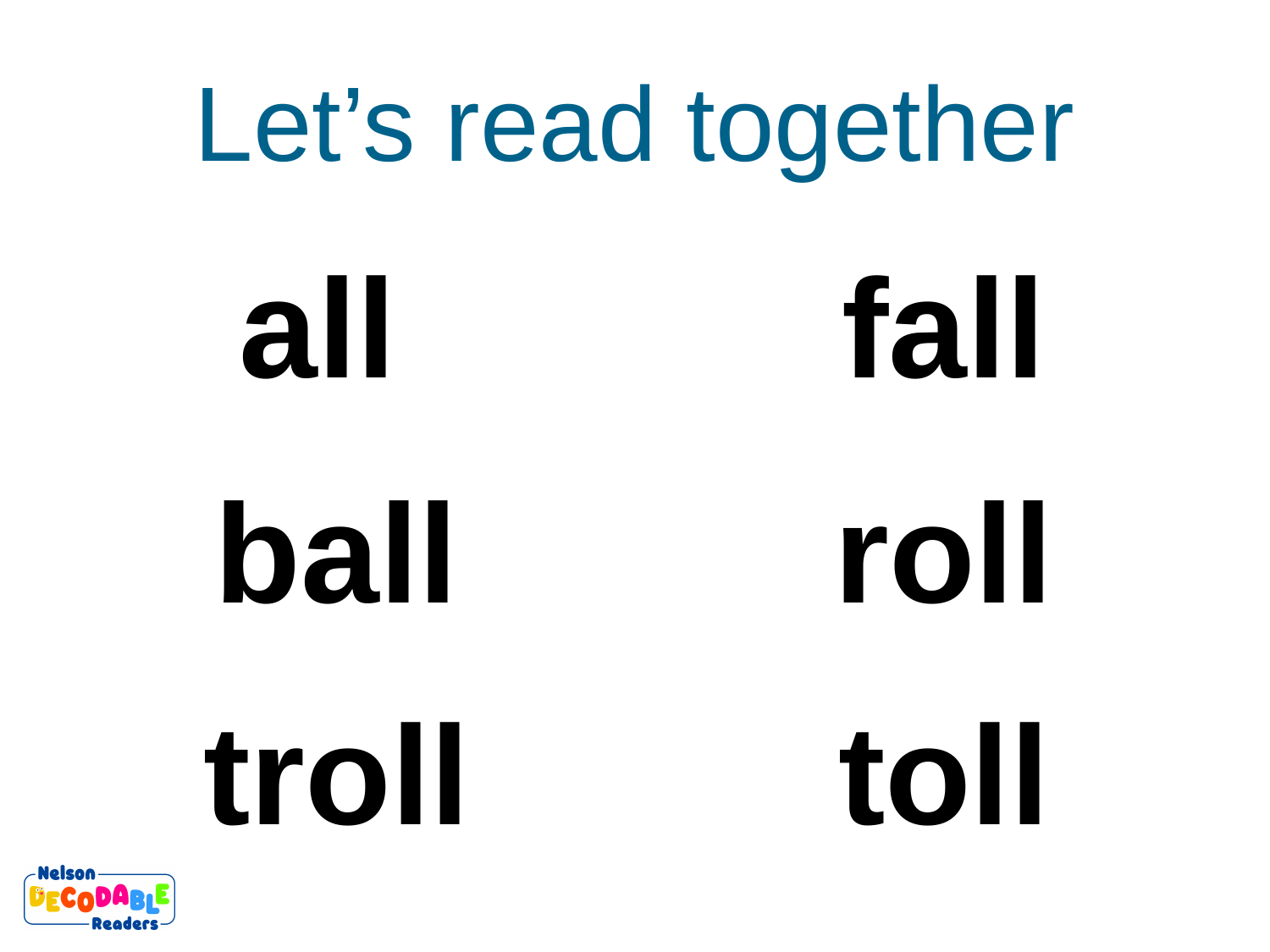

Let’s read together
all
fall
ball
roll
toll
troll